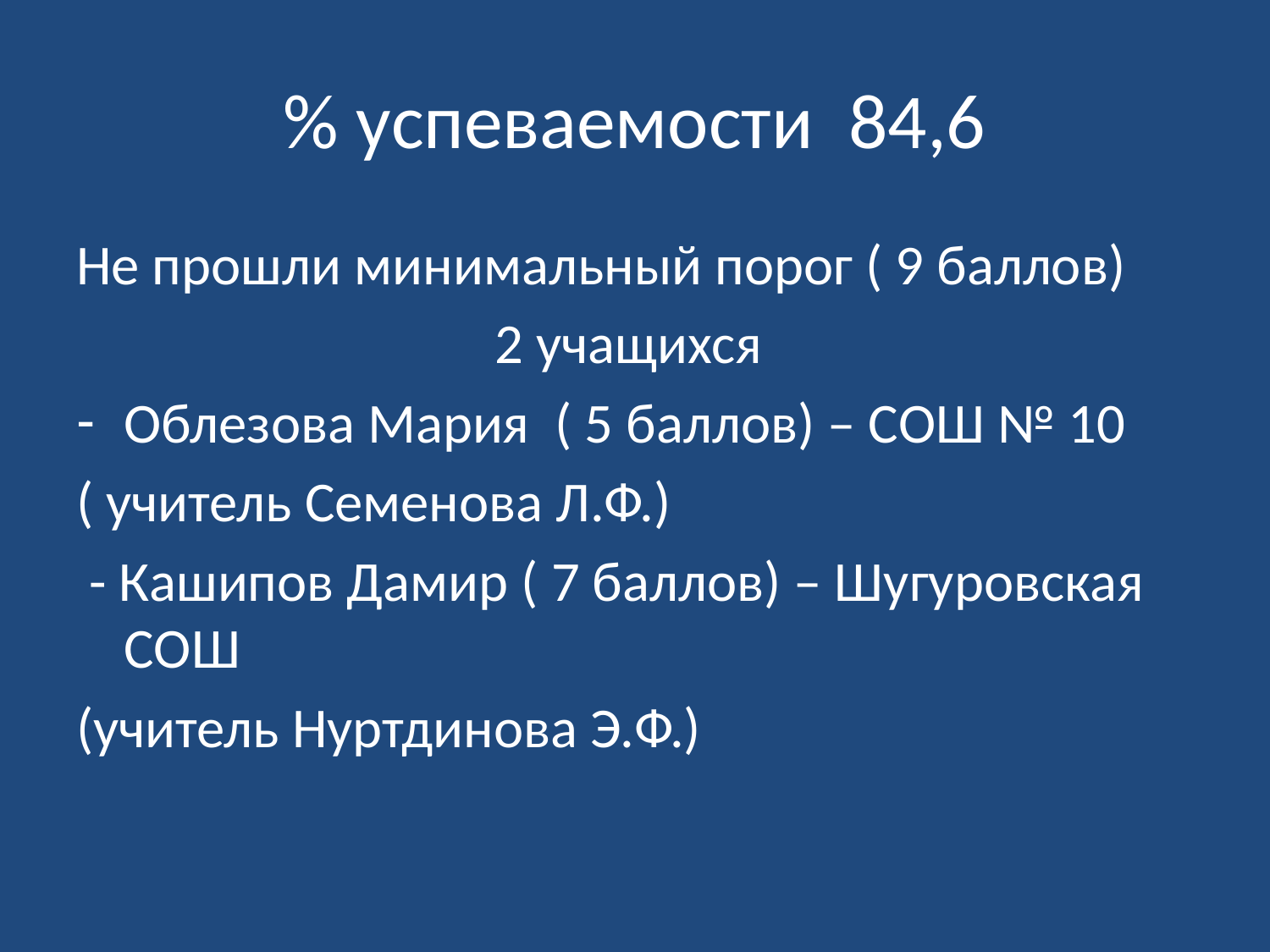

# % успеваемости  84,6
Не прошли минимальный порог ( 9 баллов)
2 учащихся
Облезова Мария  ( 5 баллов) – СОШ № 10
( учитель Семенова Л.Ф.)
 - Кашипов Дамир ( 7 баллов) – Шугуровская СОШ
(учитель Нуртдинова Э.Ф.)